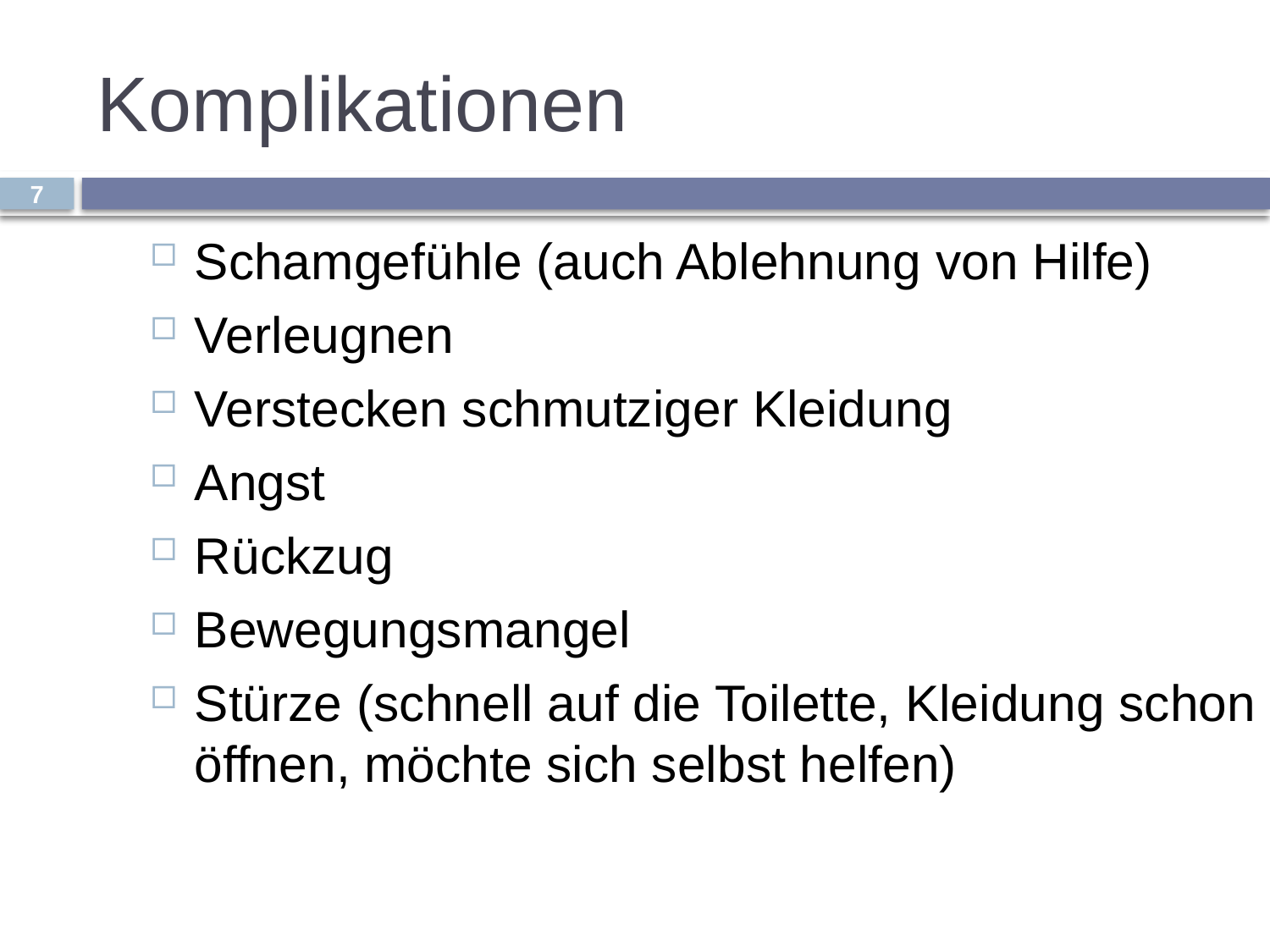

# Komplikationen
7
Schamgefühle (auch Ablehnung von Hilfe)
Verleugnen
Verstecken schmutziger Kleidung
Angst
Rückzug
Bewegungsmangel
Stürze (schnell auf die Toilette, Kleidung schon öffnen, möchte sich selbst helfen)